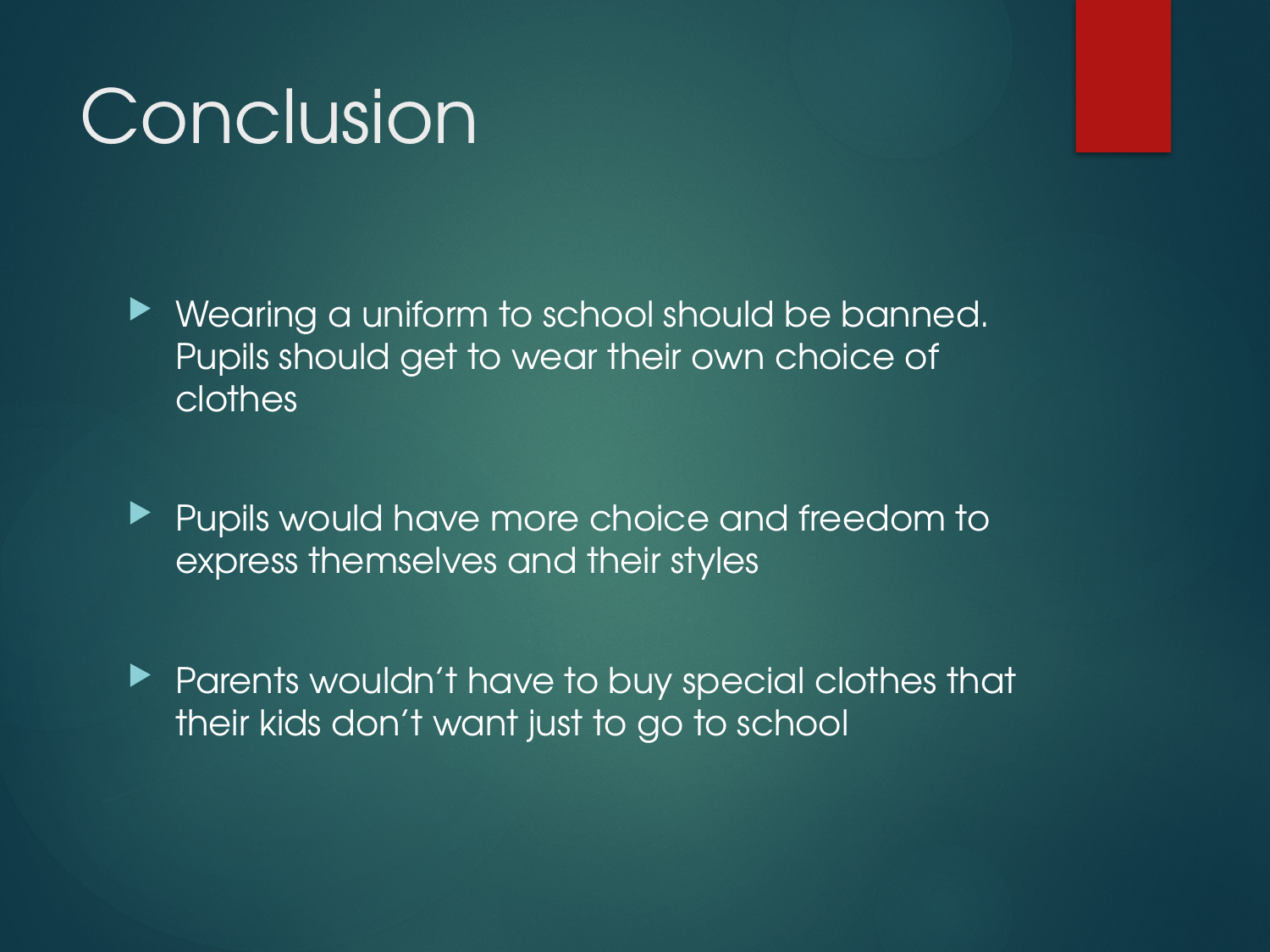

# Conclusion
Wearing a uniform to school should be banned. Pupils should get to wear their own choice of clothes

Pupils would have more choice and freedom to express themselves and their styles

Parents wouldn’t have to buy special clothes that their kids don’t want just to go to school